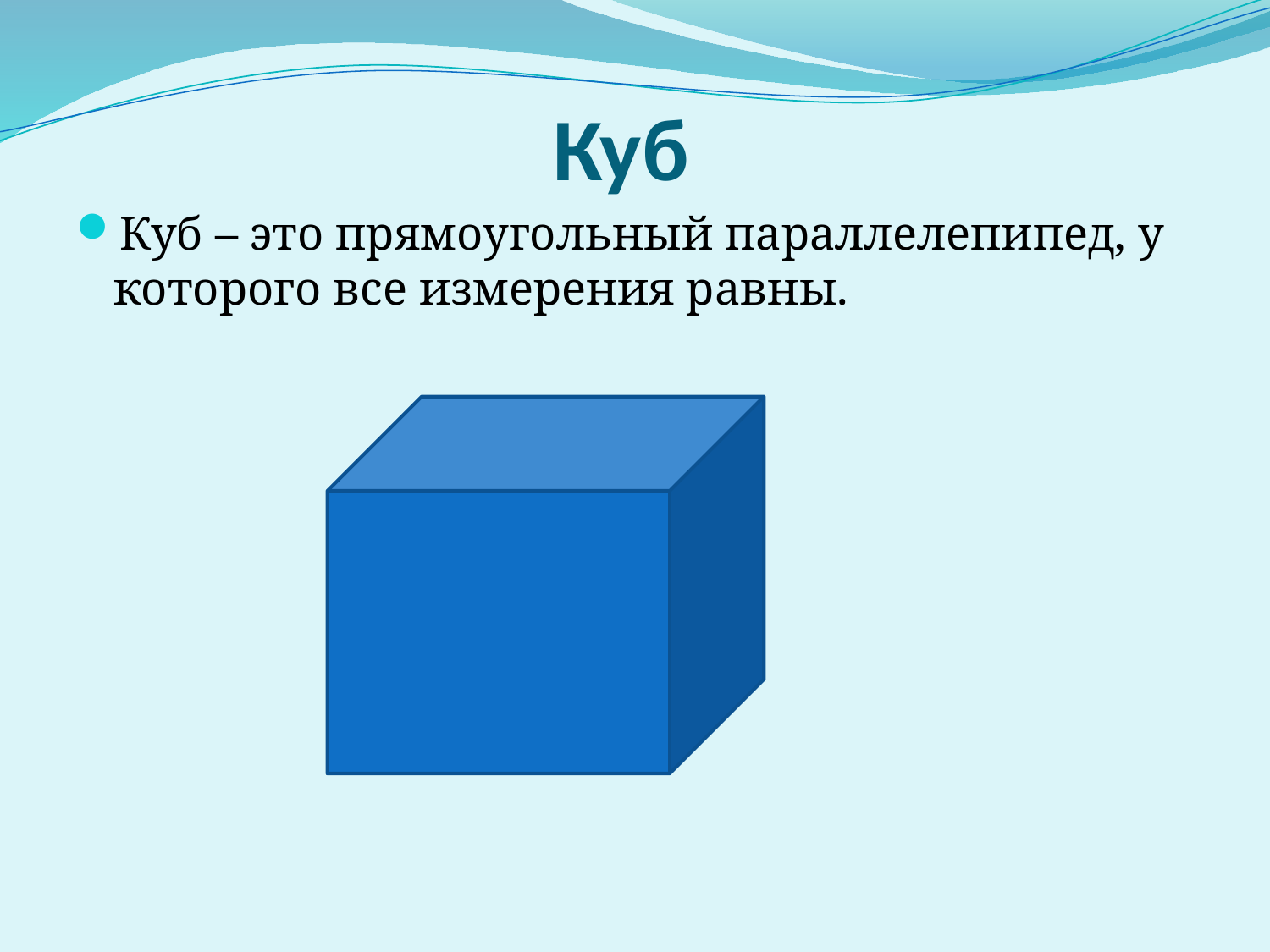

# Куб
Куб – это прямоугольный параллелепипед, у которого все измерения равны.